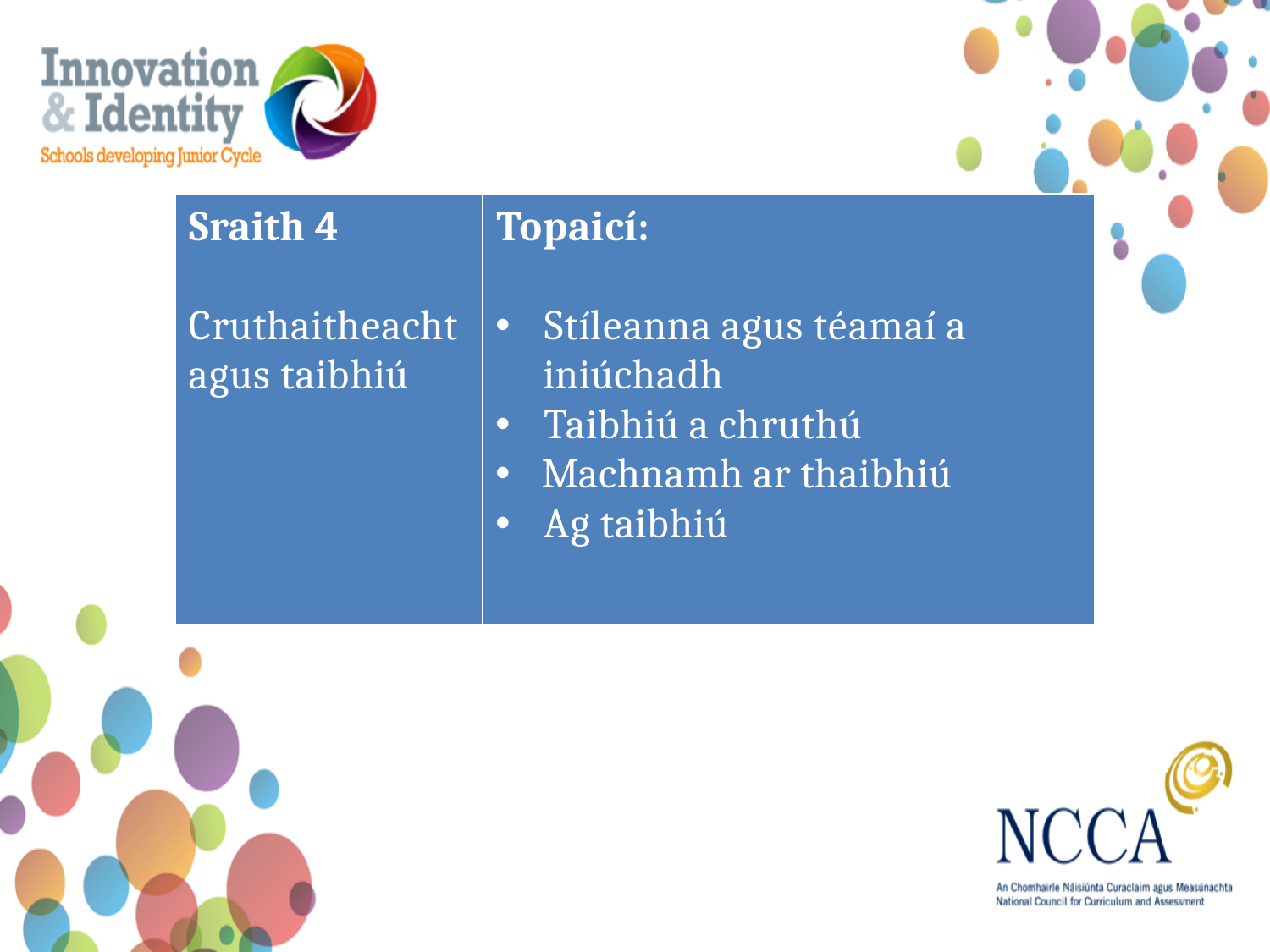

| Sraith 4 Cruthaitheacht agus taibhiú | Topaicí: Stíleanna agus téamaí a iniúchadh Taibhiú a chruthú Machnamh ar thaibhiú Ag taibhiú |
| --- | --- |